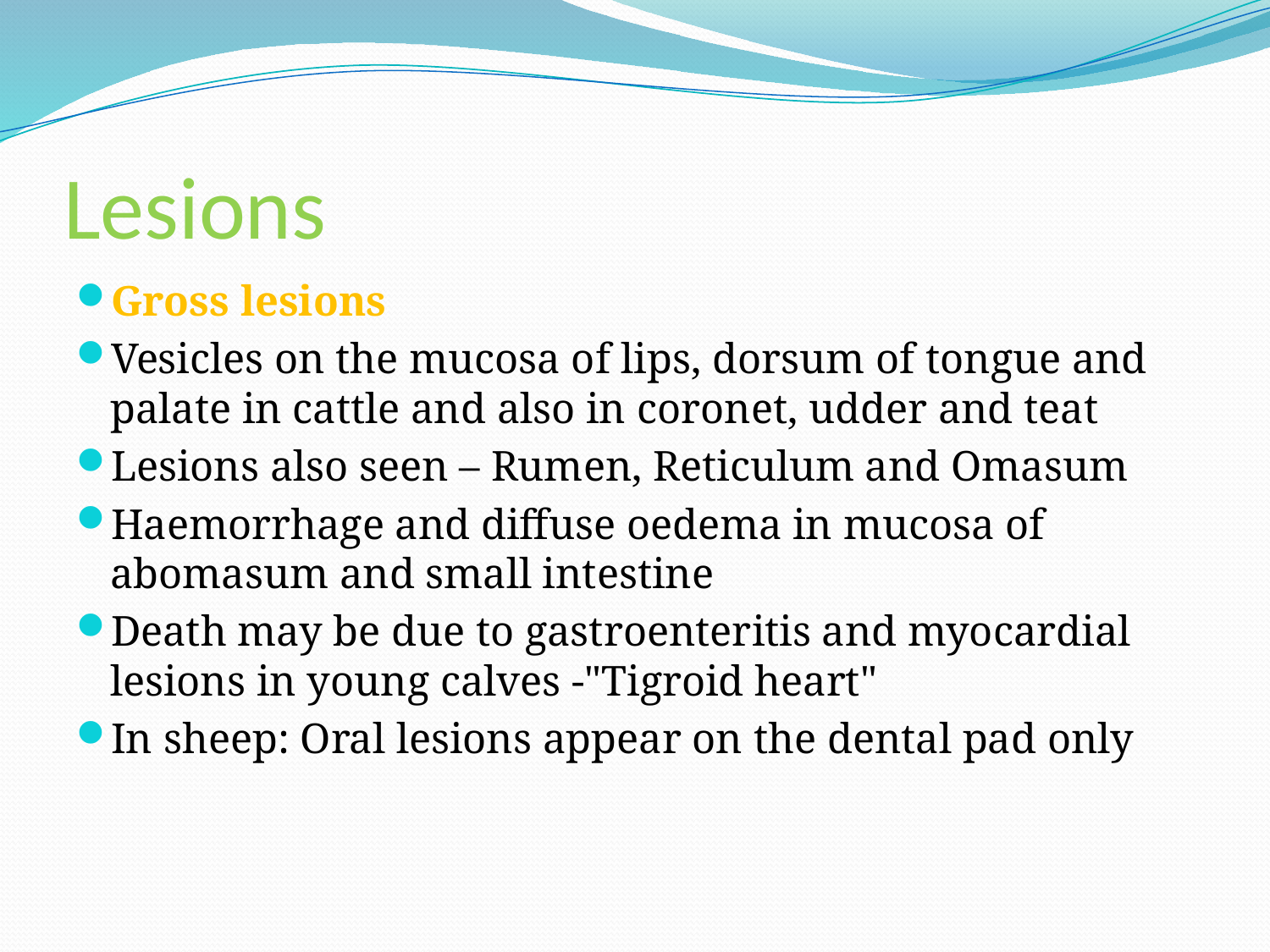

# Lesions
Gross lesions
Vesicles on the mucosa of lips, dorsum of tongue and palate in cattle and also in coronet, udder and teat
Lesions also seen – Rumen, Reticulum and Omasum
Haemorrhage and diffuse oedema in mucosa of abomasum and small intestine
Death may be due to gastroenteritis and myocardial lesions in young calves -"Tigroid heart"
In sheep: Oral lesions appear on the dental pad only